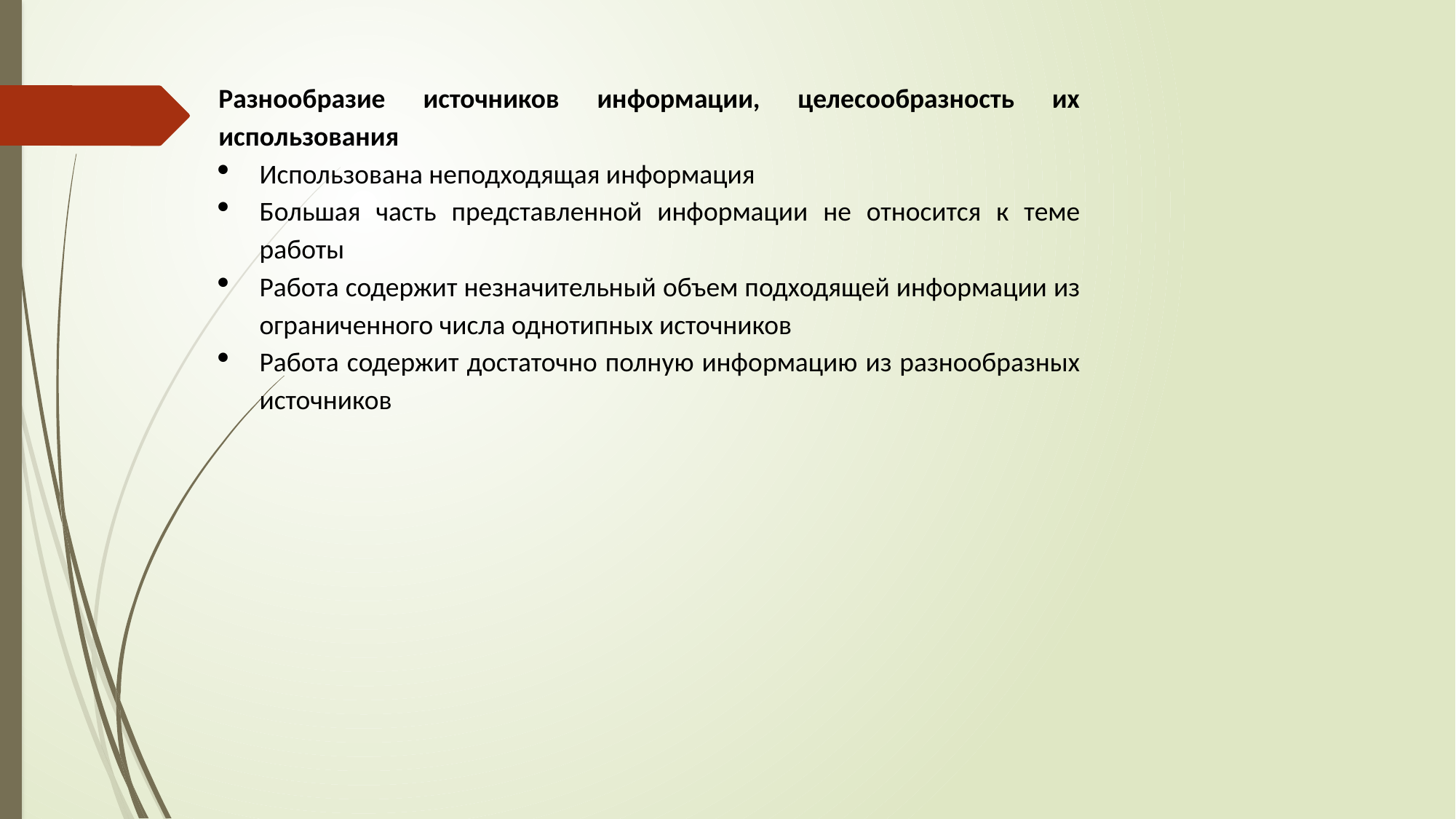

Разнообразие источников информации, целесообразность их использования
Использована неподходящая информация
Большая часть представленной информации не относится к теме работы
Работа содержит незначительный объем подходящей информации из ограниченного числа однотипных источников
Работа содержит достаточно полную информацию из разнообразных источников